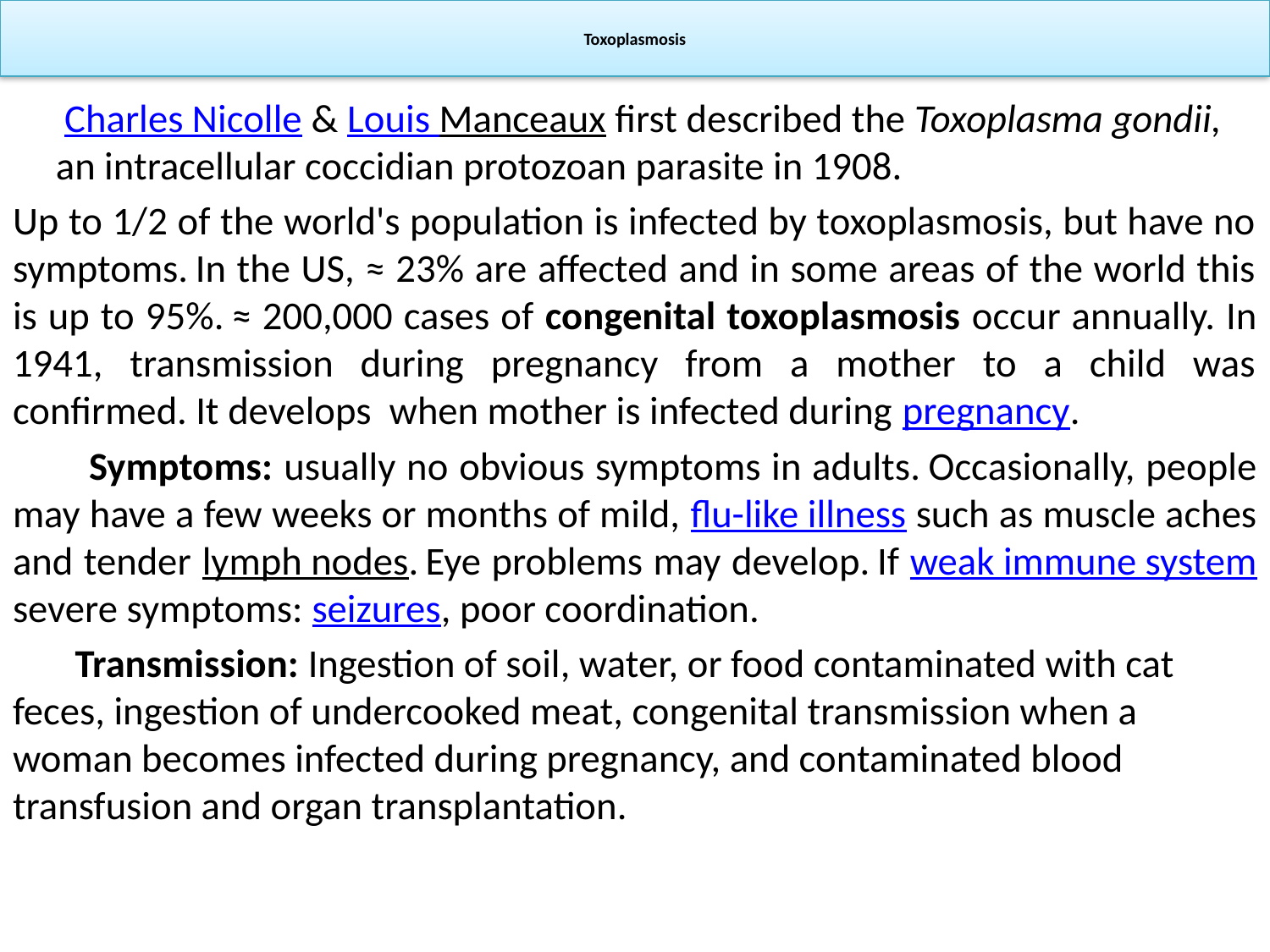

# Toxoplasmosis
	 Charles Nicolle & Louis Manceaux first described the Toxoplasma gondii, an intracellular coccidian protozoan parasite in 1908.
Up to 1/2 of the world's population is infected by toxoplasmosis, but have no symptoms. In the US, ≈ 23% are affected and in some areas of the world this is up to 95%. ≈ 200,000 cases of congenital toxoplasmosis occur annually. In 1941, transmission during pregnancy from a mother to a child was confirmed. It develops  when mother is infected during pregnancy.
       Symptoms: usually no obvious symptoms in adults. Occasionally, people may have a few weeks or months of mild, flu-like illness such as muscle aches and tender lymph nodes. Eye problems may develop. If weak immune system severe symptoms: seizures, poor coordination.
       Transmission: Ingestion of soil, water, or food contaminated with cat feces, ingestion of undercooked meat, congenital transmission when a woman becomes infected during pregnancy, and contaminated blood transfusion and organ transplantation.